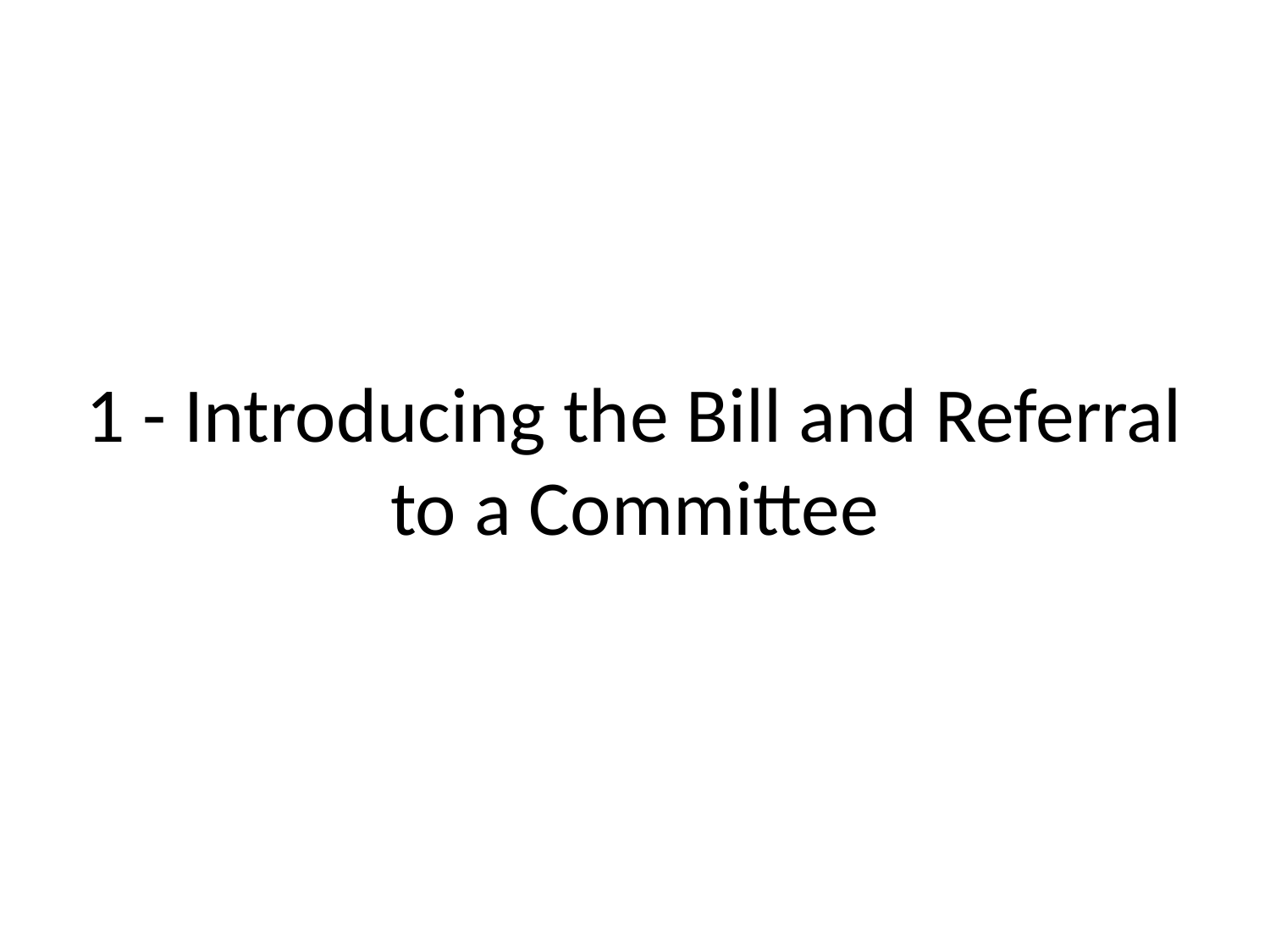

# 1 - Introducing the Bill and Referral to a Committee